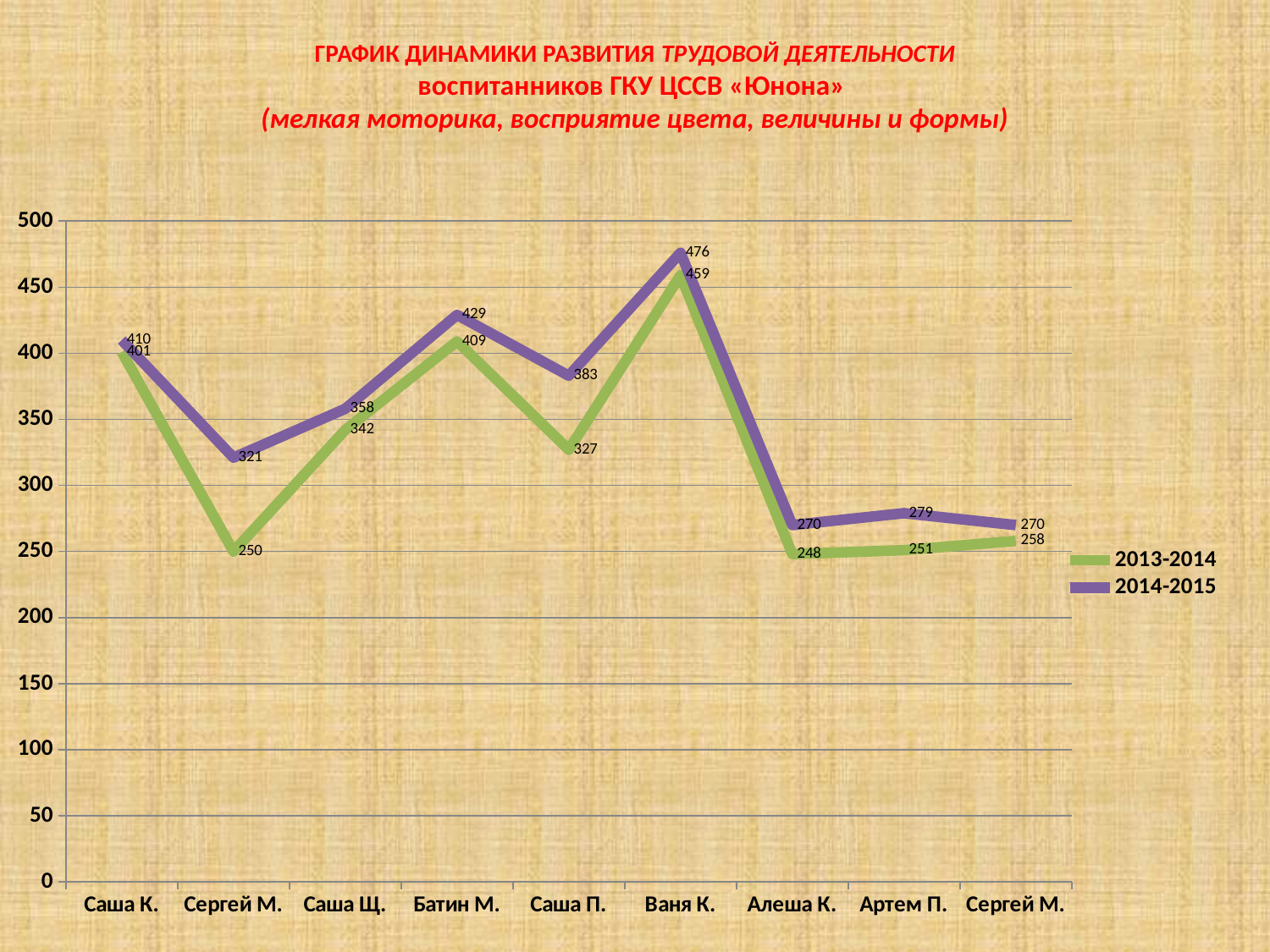

# ГРАФИК ДИНАМИКИ РАЗВИТИЯ ТРУДОВОЙ ДЕЯТЕЛЬНОСТИ воспитанников ГКУ ЦССВ «Юнона» (мелкая моторика, восприятие цвета, величины и формы)

### Chart

| Category | Столбец1 | Столбец2 | 2013-2014 | 2014-2015 |
|---|---|---|---|---|
| Саша К. | None | None | 401.0 | 410.0 |
| Сергей М. | None | None | 250.0 | 321.0 |
| Саша Щ. | None | None | 342.0 | 358.0 |
| Батин М. | None | None | 409.0 | 429.0 |
| Саша П. | None | None | 327.0 | 383.0 |
| Ваня К. | None | None | 459.0 | 476.0 |
| Алеша К. | None | None | 248.0 | 270.0 |
| Артем П. | None | None | 251.0 | 279.0 |
| Сергей М. | None | None | 258.0 | 270.0 |